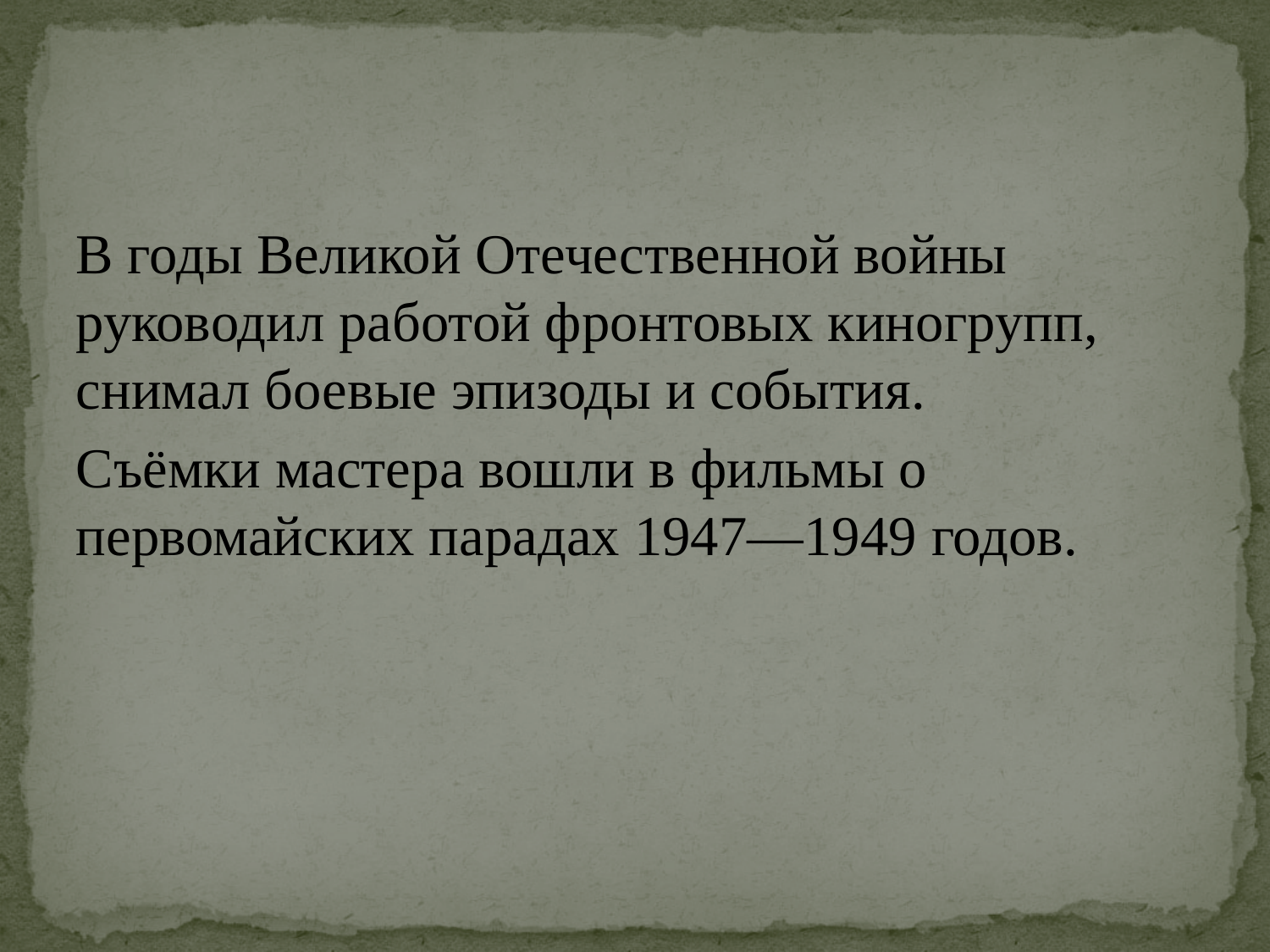

#
В годы Великой Отечественной войны руководил работой фронтовых киногрупп, снимал боевые эпизоды и события.
Съёмки мастера вошли в фильмы о первомайских парадах 1947—1949 годов.